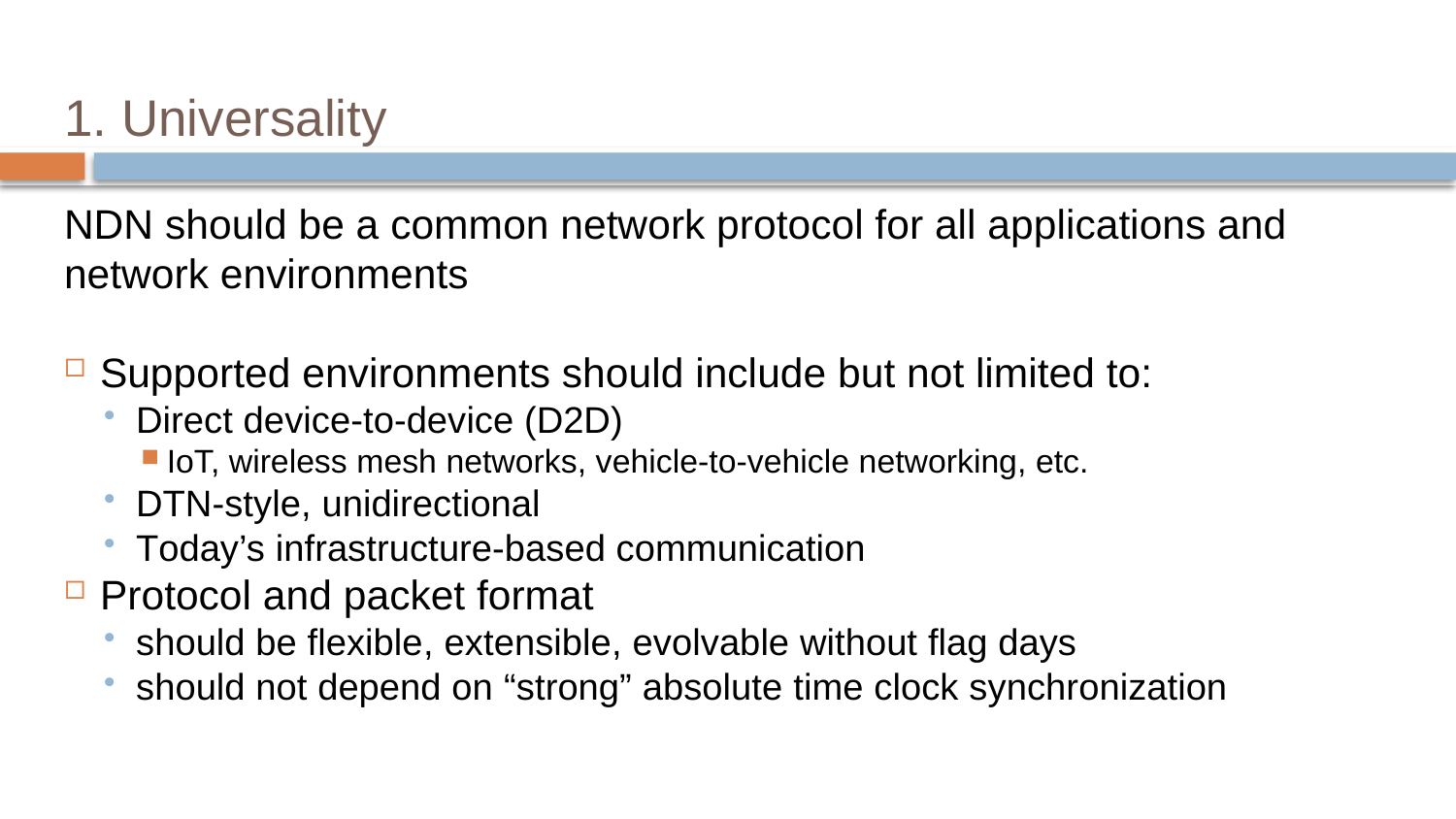

# 1. Universality
NDN should be a common network protocol for all applications and network environments

Supported environments should include but not limited to:
Direct device-to-device (D2D)
IoT, wireless mesh networks, vehicle-to-vehicle networking, etc.
DTN-style, unidirectional
Today’s infrastructure-based communication
Protocol and packet format
should be flexible, extensible, evolvable without flag days
should not depend on “strong” absolute time clock synchronization

3